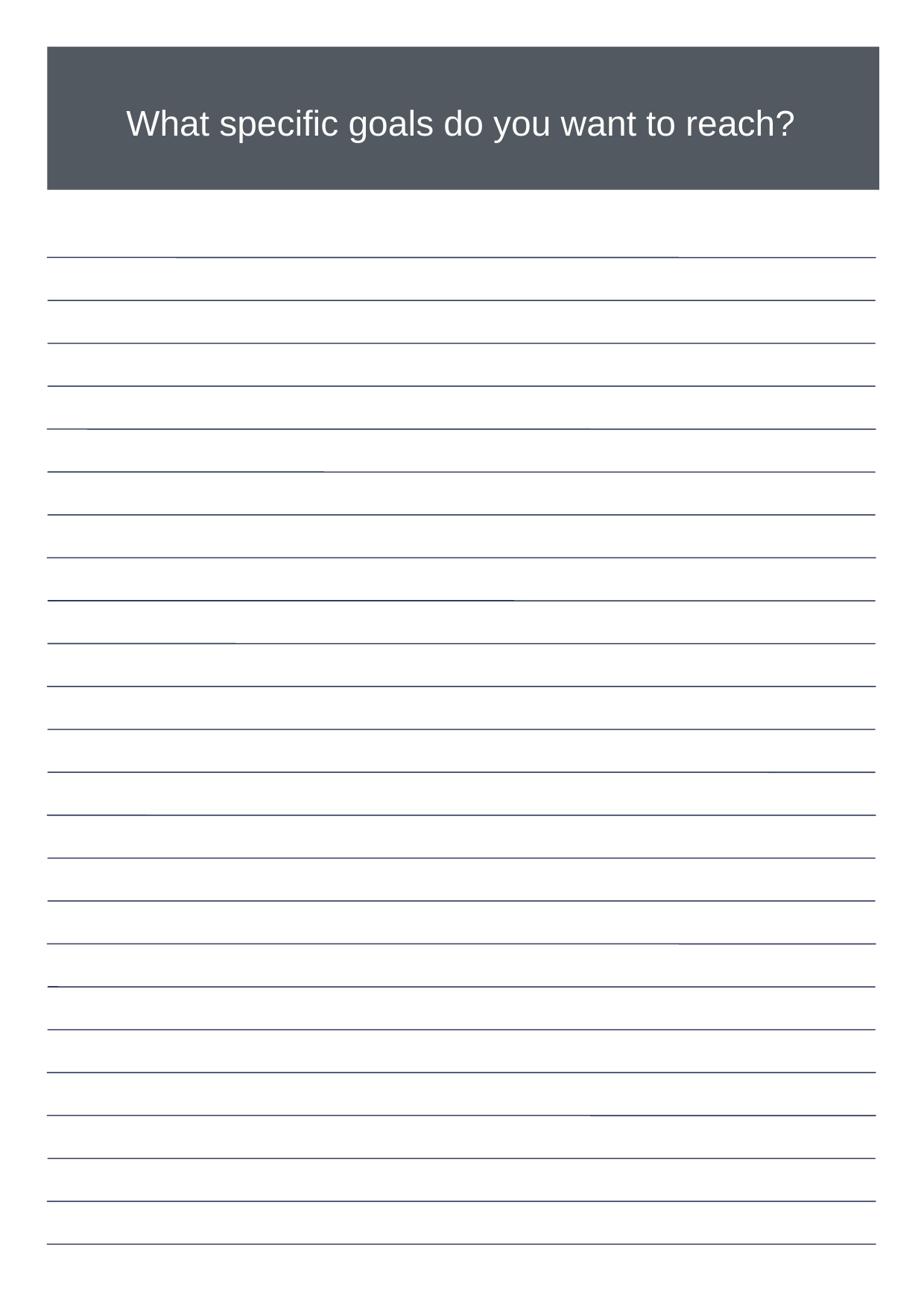

What specific goals do you want to reach?